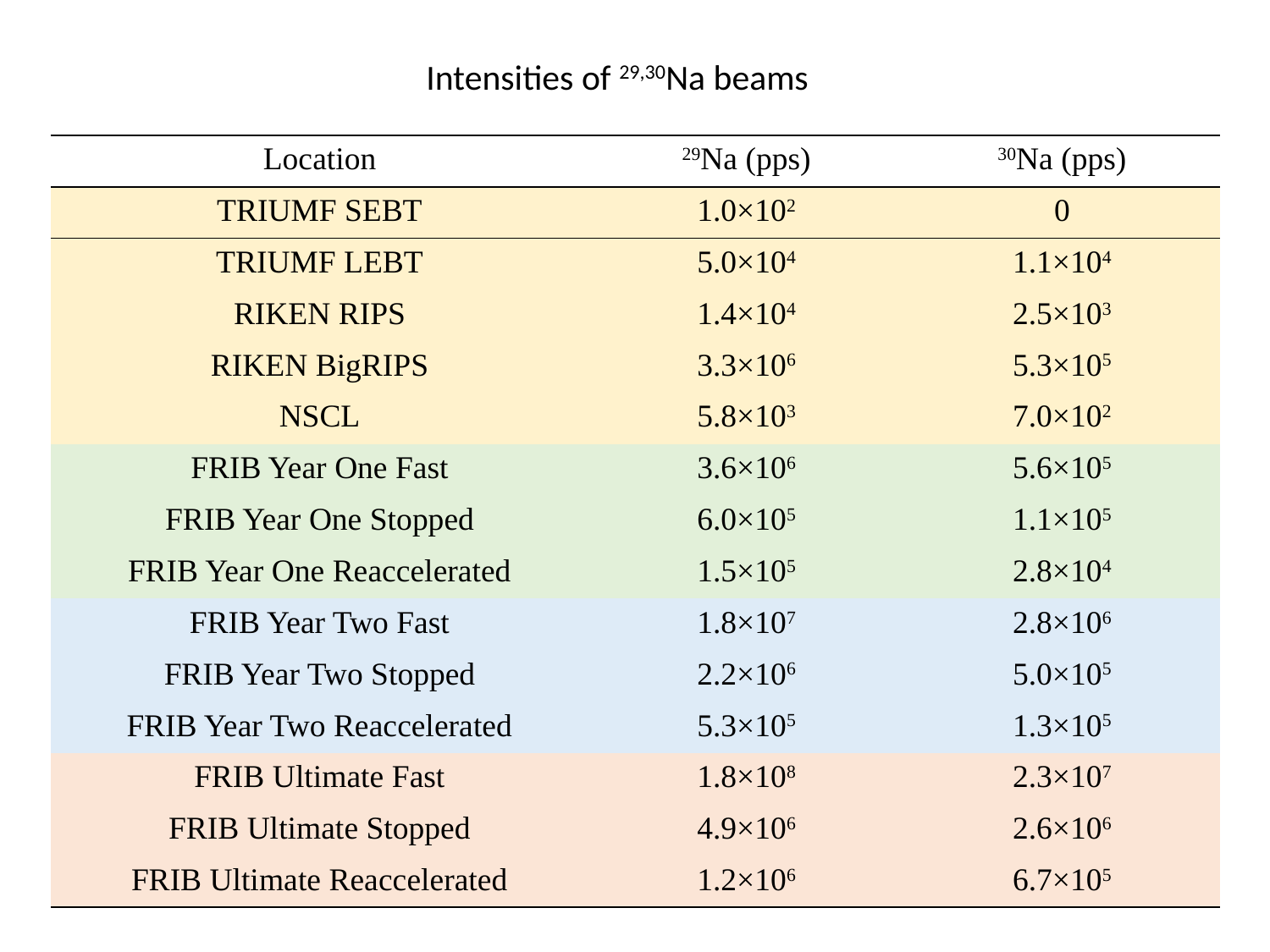

Intensities of 29,30Na beams
| Location | 29Na (pps) | 30Na (pps) |
| --- | --- | --- |
| TRIUMF SEBT | 1.0×102 | 0 |
| TRIUMF LEBT | 5.0×104 | 1.1×104 |
| RIKEN RIPS | 1.4×104 | 2.5×103 |
| RIKEN BigRIPS | 3.3×106 | 5.3×105 |
| NSCL | 5.8×103 | 7.0×102 |
| FRIB Year One Fast | 3.6×106 | 5.6×105 |
| FRIB Year One Stopped | 6.0×105 | 1.1×105 |
| FRIB Year One Reaccelerated | 1.5×105 | 2.8×104 |
| FRIB Year Two Fast | 1.8×107 | 2.8×106 |
| FRIB Year Two Stopped | 2.2×106 | 5.0×105 |
| FRIB Year Two Reaccelerated | 5.3×105 | 1.3×105 |
| FRIB Ultimate Fast | 1.8×108 | 2.3×107 |
| FRIB Ultimate Stopped | 4.9×106 | 2.6×106 |
| FRIB Ultimate Reaccelerated | 1.2×106 | 6.7×105 |